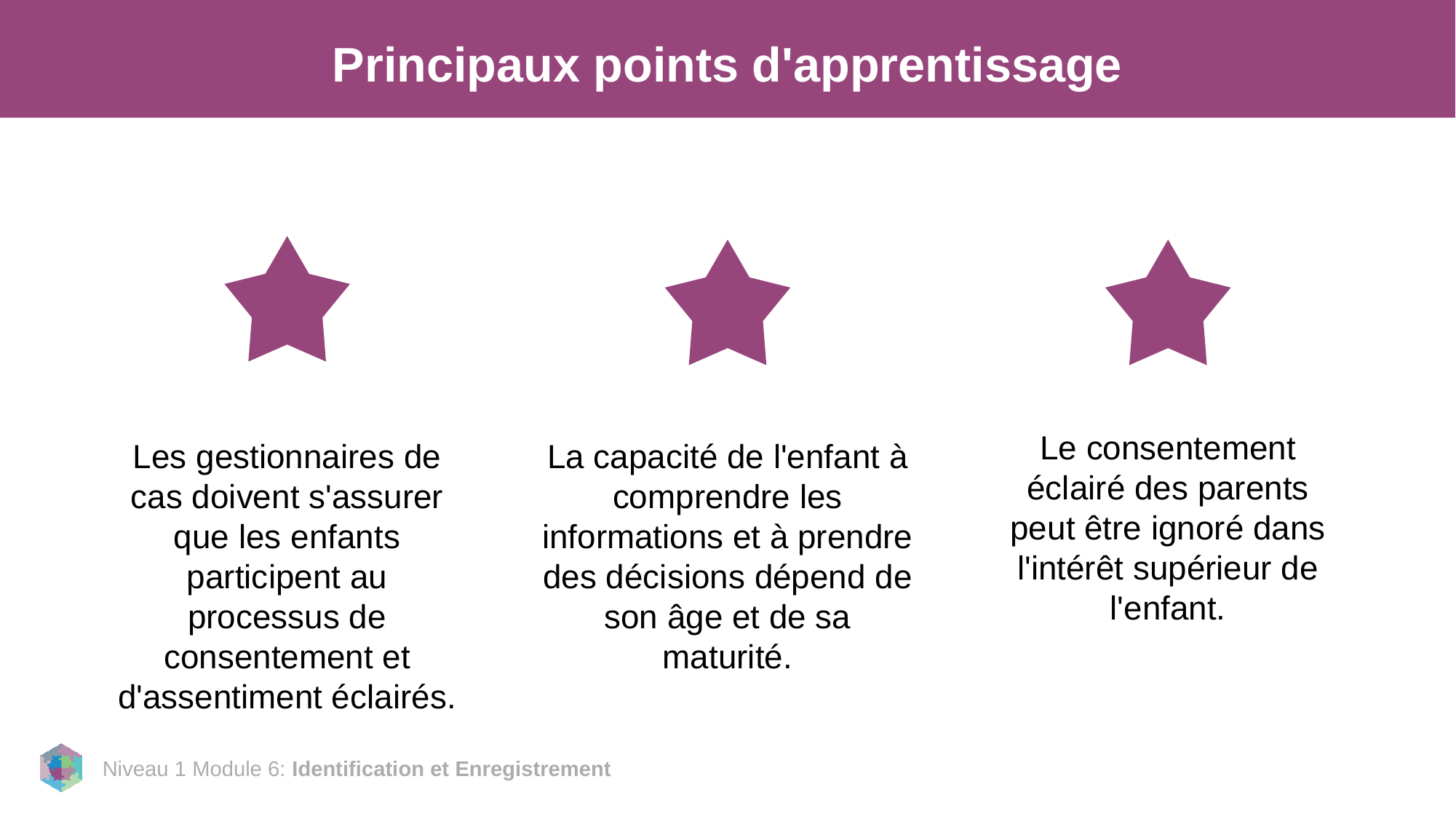

# Principaux points d'apprentissage

Le consentement éclairé des parents peut être ignoré dans l'intérêt supérieur de l'enfant.
Les gestionnaires de cas doivent s'assurer que les enfants participent au processus de consentement et d'assentiment éclairés.
La capacité de l'enfant à comprendre les informations et à prendre des décisions dépend de son âge et de sa maturité.